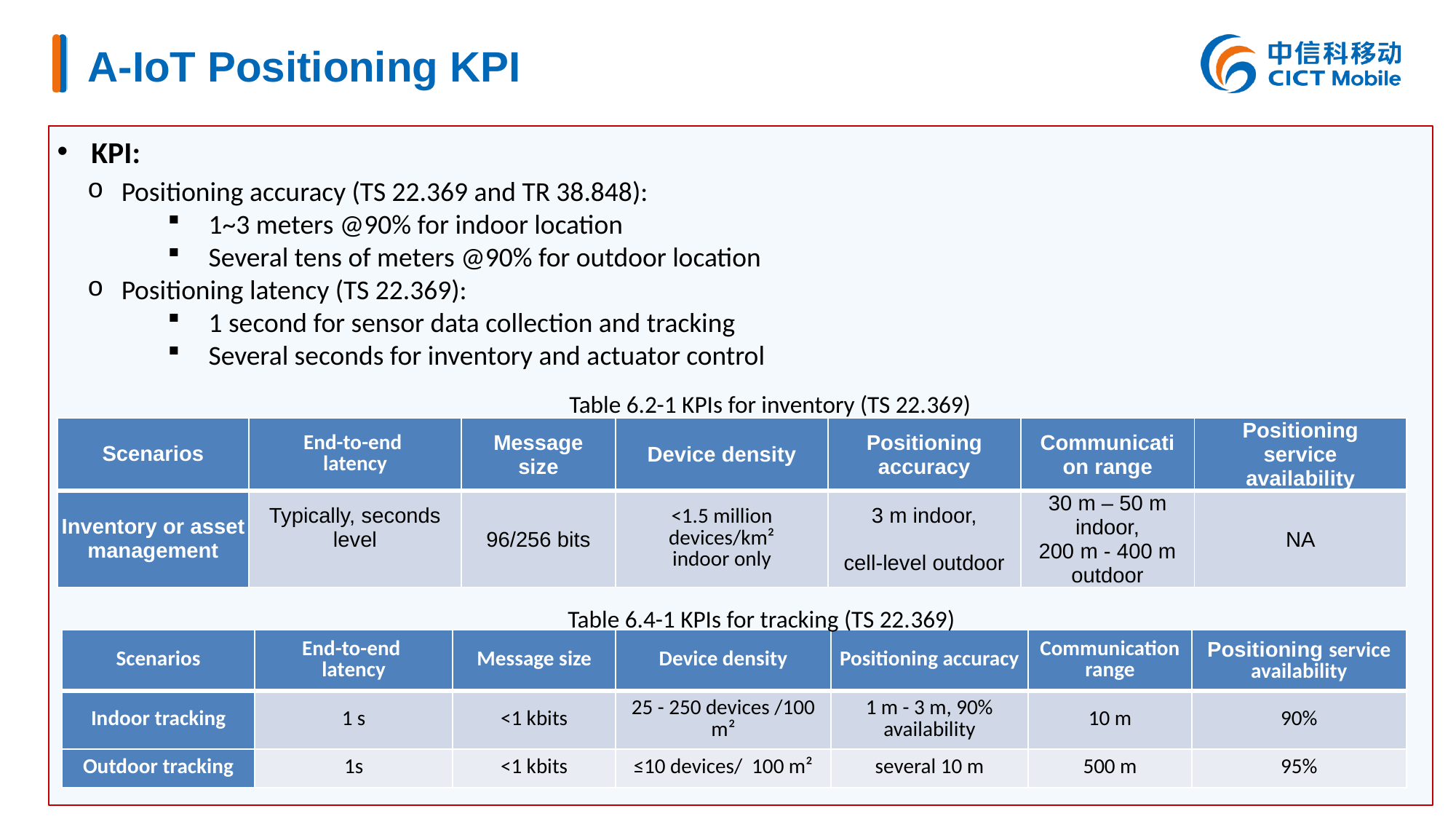

# A-IoT Positioning KPI
KPI:
Positioning accuracy (TS 22.369 and TR 38.848):
1~3 meters @90% for indoor location
Several tens of meters @90% for outdoor location
Positioning latency (TS 22.369):
1 second for sensor data collection and tracking
Several seconds for inventory and actuator control

Table 6.2-1 KPIs for inventory (TS 22.369)
| Scenarios | End-to-end latency | Message size | Device density | Positioning accuracy | Communication range | Positioning service availability |
| --- | --- | --- | --- | --- | --- | --- |
| Inventory or asset management | Typically, seconds level | 96/256 bits | <1.5 million devices/km² indoor only | 3 m indoor,   cell-level outdoor | 30 m – 50 m indoor, 200 m - 400 m outdoor | NA |
6
Table 6.4-1 KPIs for tracking (TS 22.369)
| Scenarios | End-to-end latency | Message size | Device density | Positioning accuracy | Communication range | Positioning service availability |
| --- | --- | --- | --- | --- | --- | --- |
| Indoor tracking | 1 s | <1 kbits | 25 - 250 devices /100 m² | 1 m - 3 m, 90% availability | 10 m | 90% |
| Outdoor tracking | 1s | <1 kbits | ≤10 devices/ 100 m² | several 10 m | 500 m | 95% |